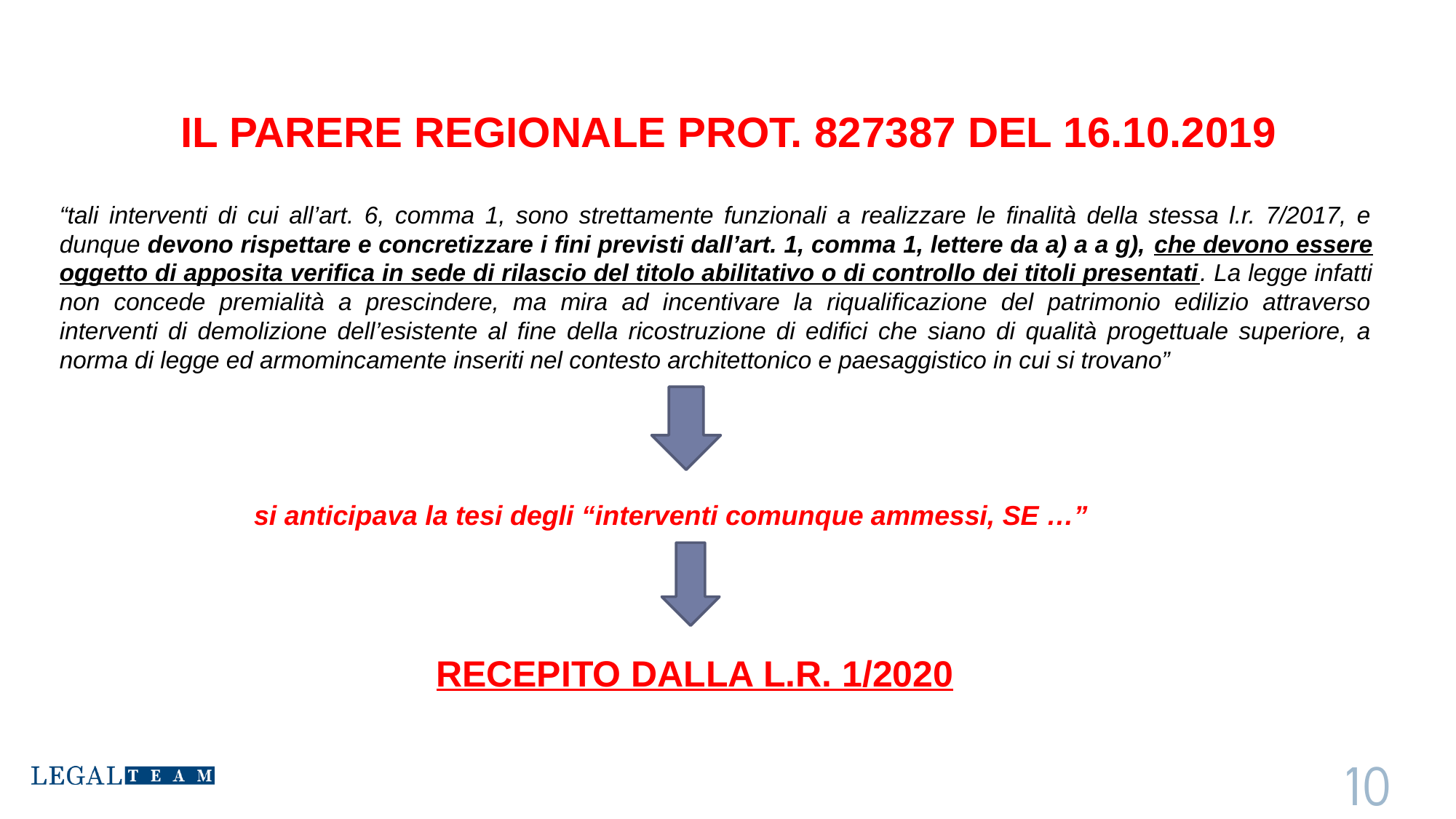

# Il parere regionale prot. 827387 del 16.10.2019

“tali interventi di cui all’art. 6, comma 1, sono strettamente funzionali a realizzare le finalità della stessa l.r. 7/2017, e dunque devono rispettare e concretizzare i fini previsti dall’art. 1, comma 1, lettere da a) a a g), che devono essere oggetto di apposita verifica in sede di rilascio del titolo abilitativo o di controllo dei titoli presentati. La legge infatti non concede premialità a prescindere, ma mira ad incentivare la riqualificazione del patrimonio edilizio attraverso interventi di demolizione dell’esistente al fine della ricostruzione di edifici che siano di qualità progettuale superiore, a norma di legge ed armomincamente inseriti nel contesto architettonico e paesaggistico in cui si trovano”

si anticipava la tesi degli “interventi comunque ammessi, SE …”

RECEPITO DALLA L.R. 1/2020
10